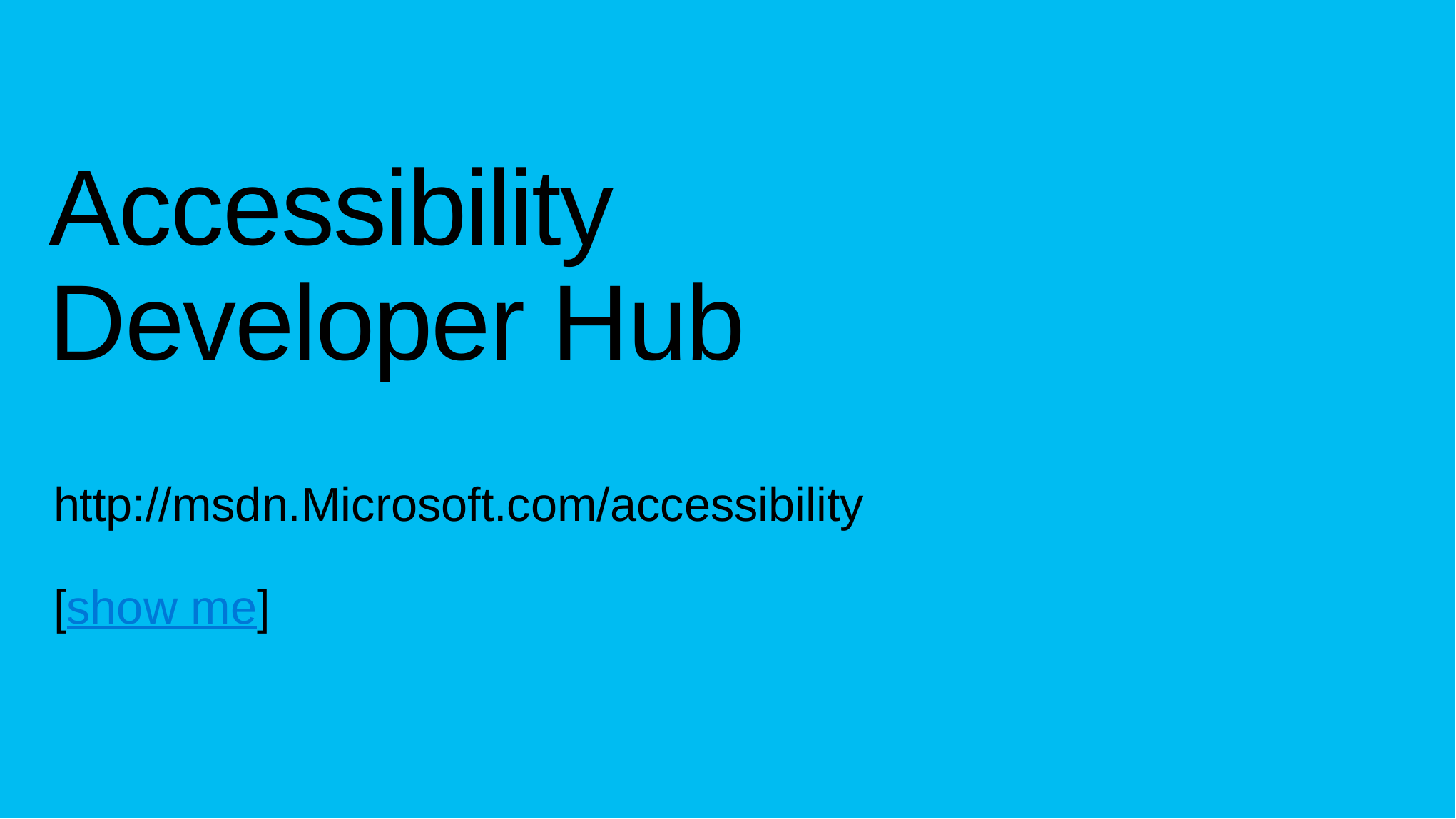

# Accessibility Developer Hub
http://msdn.Microsoft.com/accessibility
[show me]